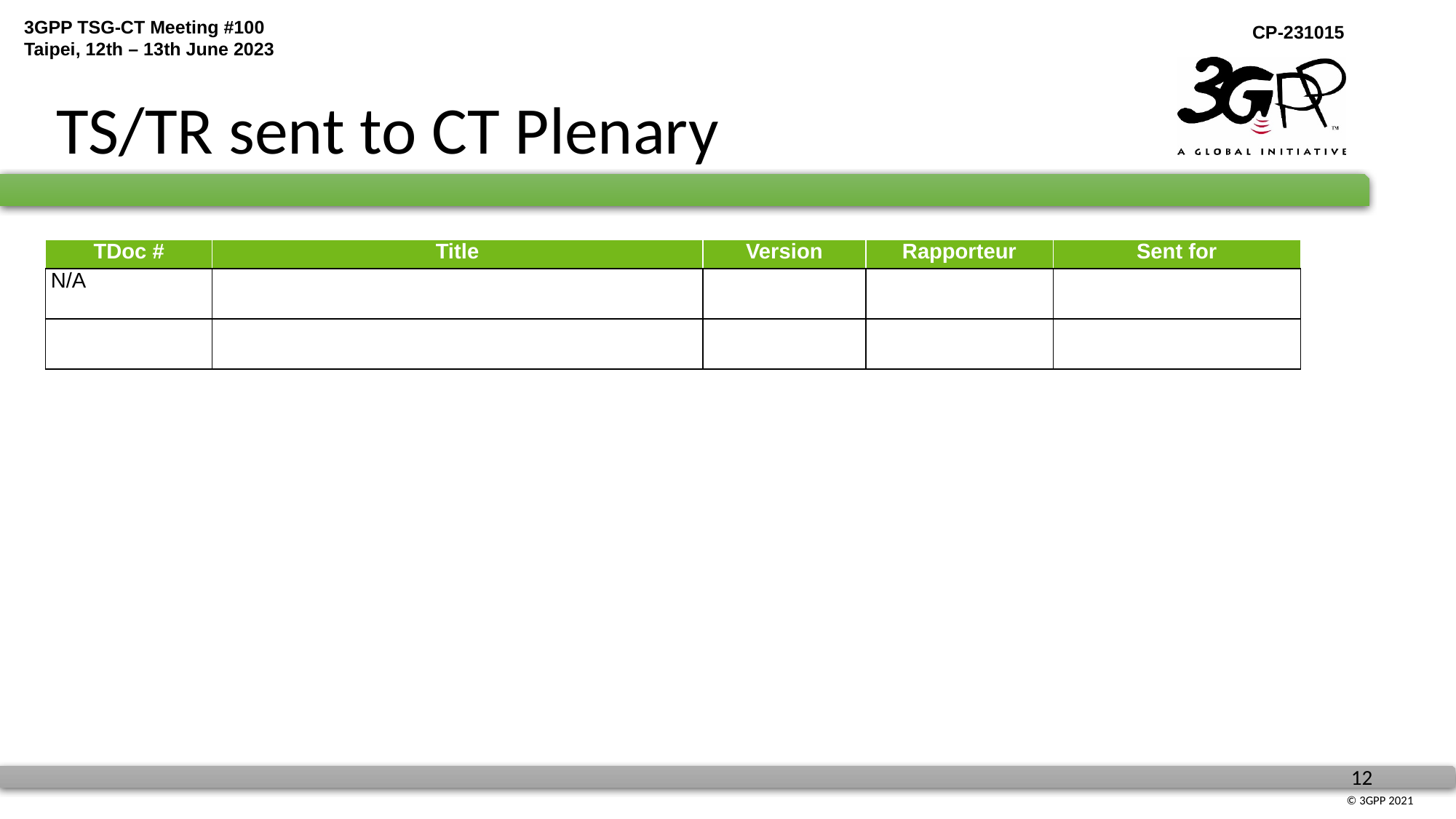

# TS/TR sent to CT Plenary
| TDoc # | Title | Version | Rapporteur | Sent for |
| --- | --- | --- | --- | --- |
| N/A |  |  |  |  |
|  |  |  |  |  |